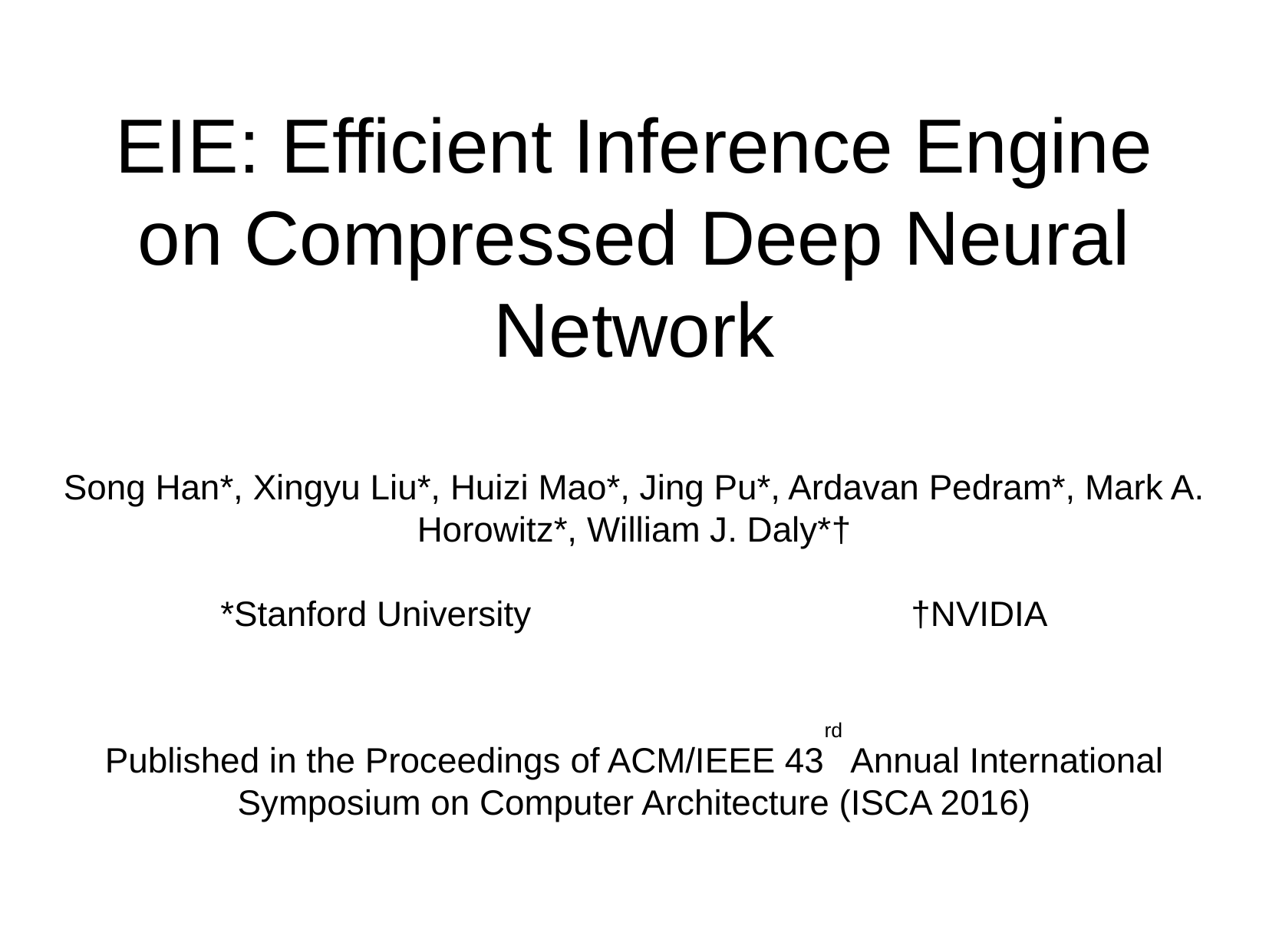

EIE: Efficient Inference Engine on Compressed Deep Neural Network

Song Han*, Xingyu Liu*, Huizi Mao*, Jing Pu*, Ardavan Pedram*, Mark A. Horowitz*, William J. Daly*†

*Stanford University				†NVIDIA

Published in the Proceedings of ACM/IEEE 43rd Annual International Symposium on Computer Architecture (ISCA 2016)